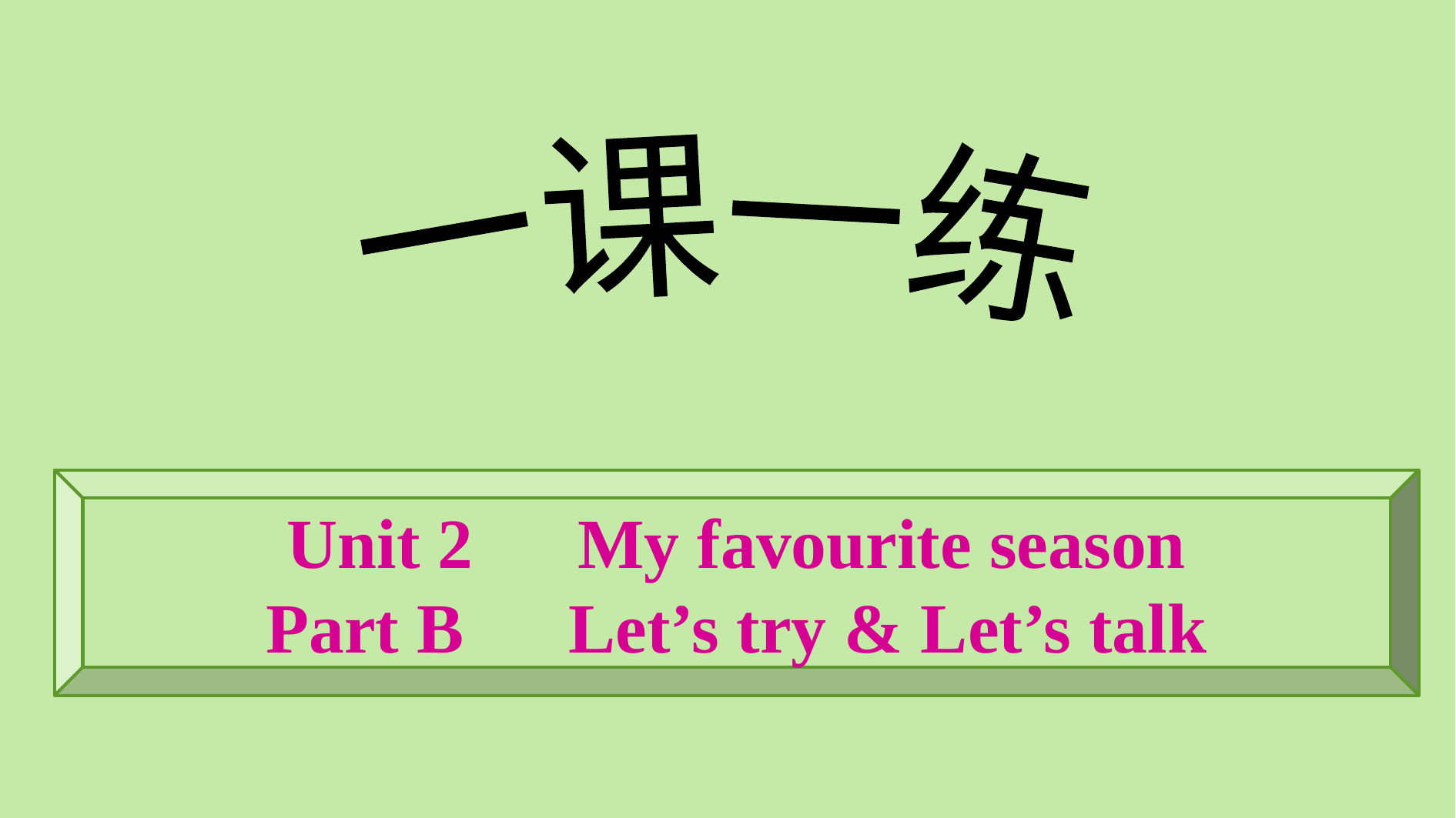

Unit 2　My favourite season
Part B　Let’s try & Let’s talk